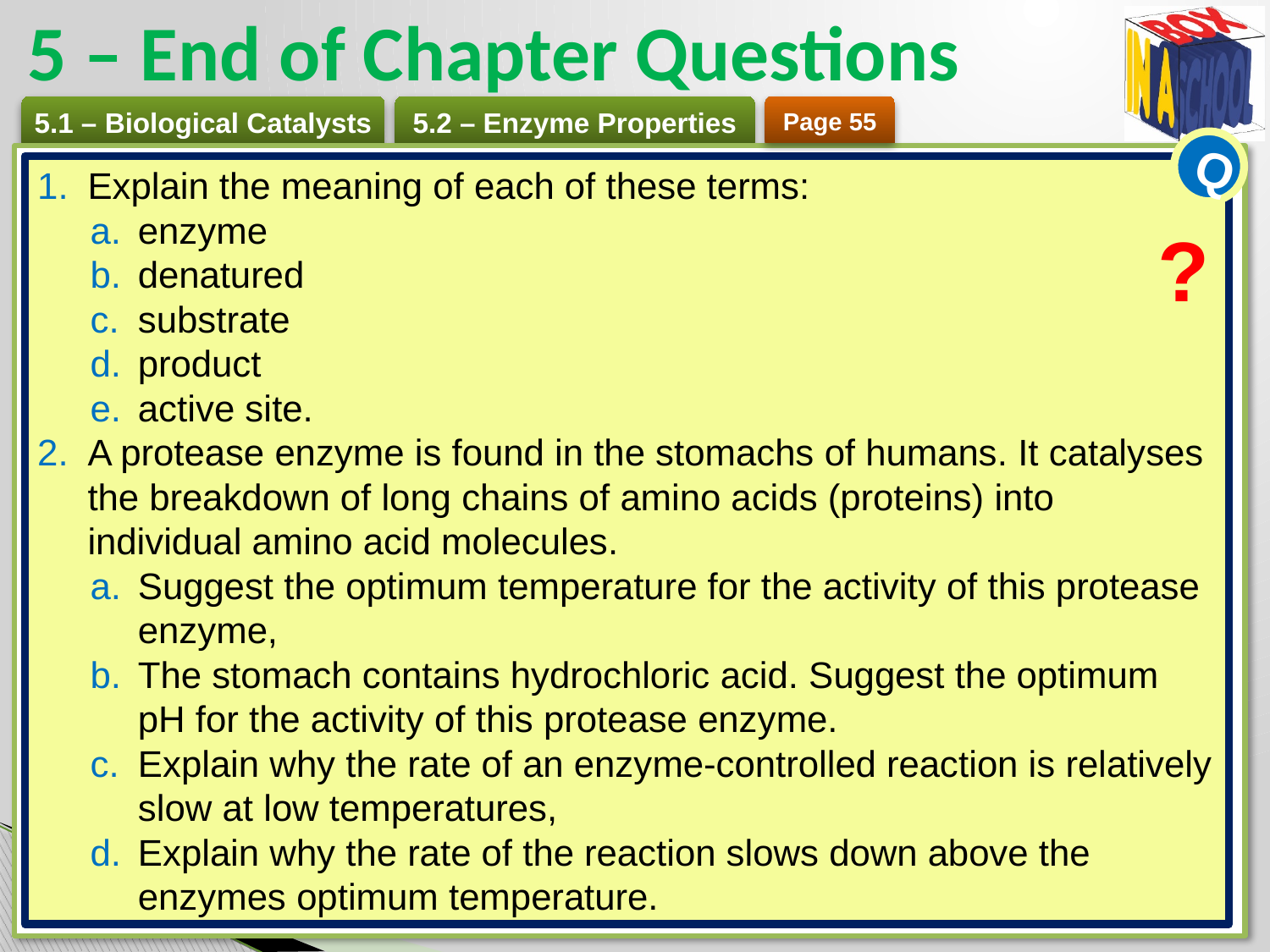

# 5 – End of Chapter Questions
Page 55
Q
Explain the meaning of each of these terms:
enzyme
denatured
substrate
product
active site.
A protease enzyme is found in the stomachs of humans. It catalyses the breakdown of long chains of amino acids (proteins) into individual amino acid molecules.
Suggest the optimum temperature for the activity of this protease enzyme,
The stomach contains hydrochloric acid. Suggest the optimum pH for the activity of this protease enzyme.
Explain why the rate of an enzyme-controlled reaction is relatively slow at low temperatures,
Explain why the rate of the reaction slows down above the enzymes optimum temperature.
?